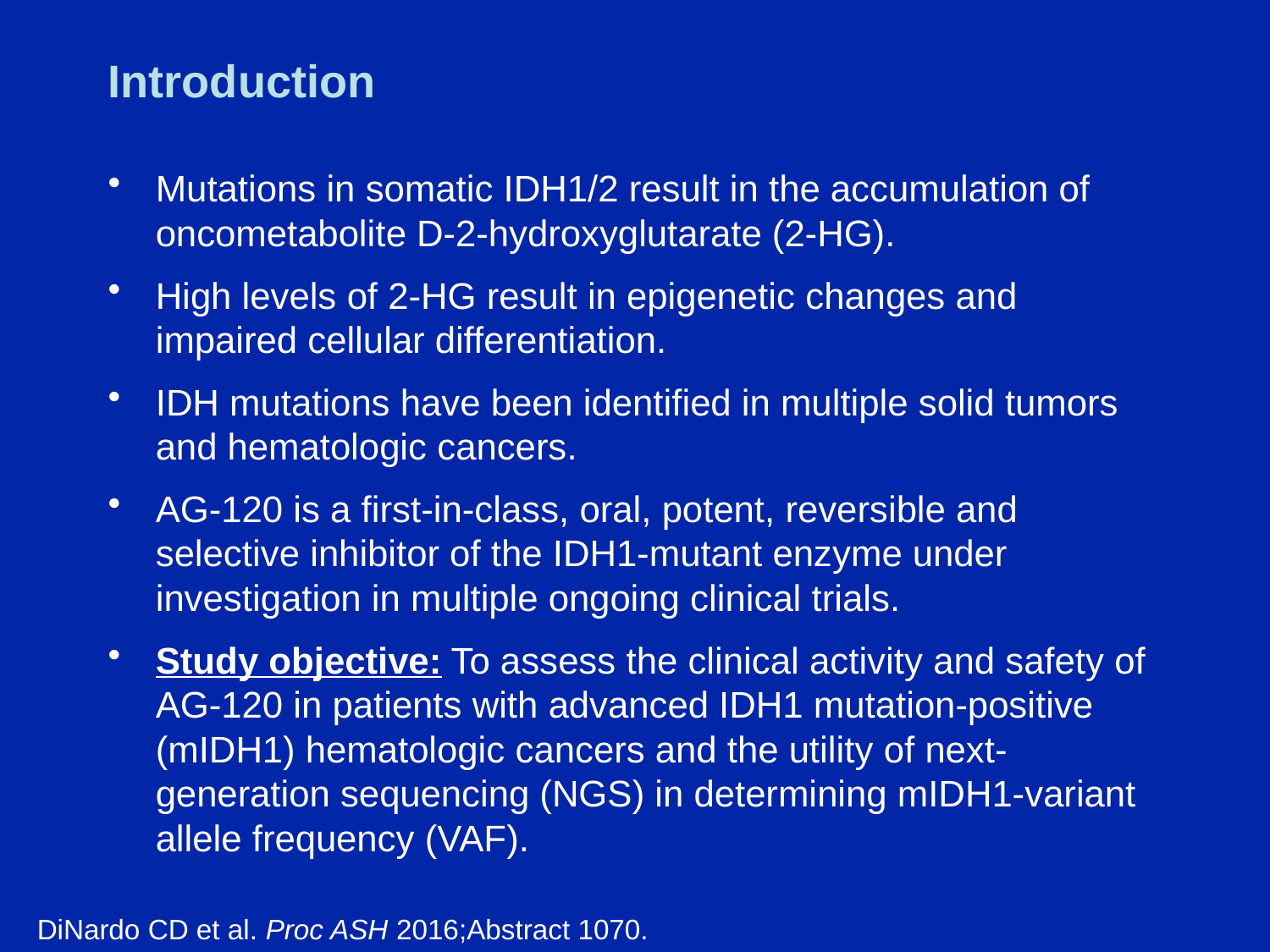

# Introduction
Mutations in somatic IDH1/2 result in the accumulation of oncometabolite D-2-hydroxyglutarate (2-HG).
High levels of 2-HG result in epigenetic changes and impaired cellular differentiation.
IDH mutations have been identified in multiple solid tumors and hematologic cancers.
AG-120 is a first-in-class, oral, potent, reversible and selective inhibitor of the IDH1-mutant enzyme under investigation in multiple ongoing clinical trials.
Study objective: To assess the clinical activity and safety of AG-120 in patients with advanced IDH1 mutation-positive (mIDH1) hematologic cancers and the utility of next-generation sequencing (NGS) in determining mIDH1-variant allele frequency (VAF).
DiNardo CD et al. Proc ASH 2016;Abstract 1070.